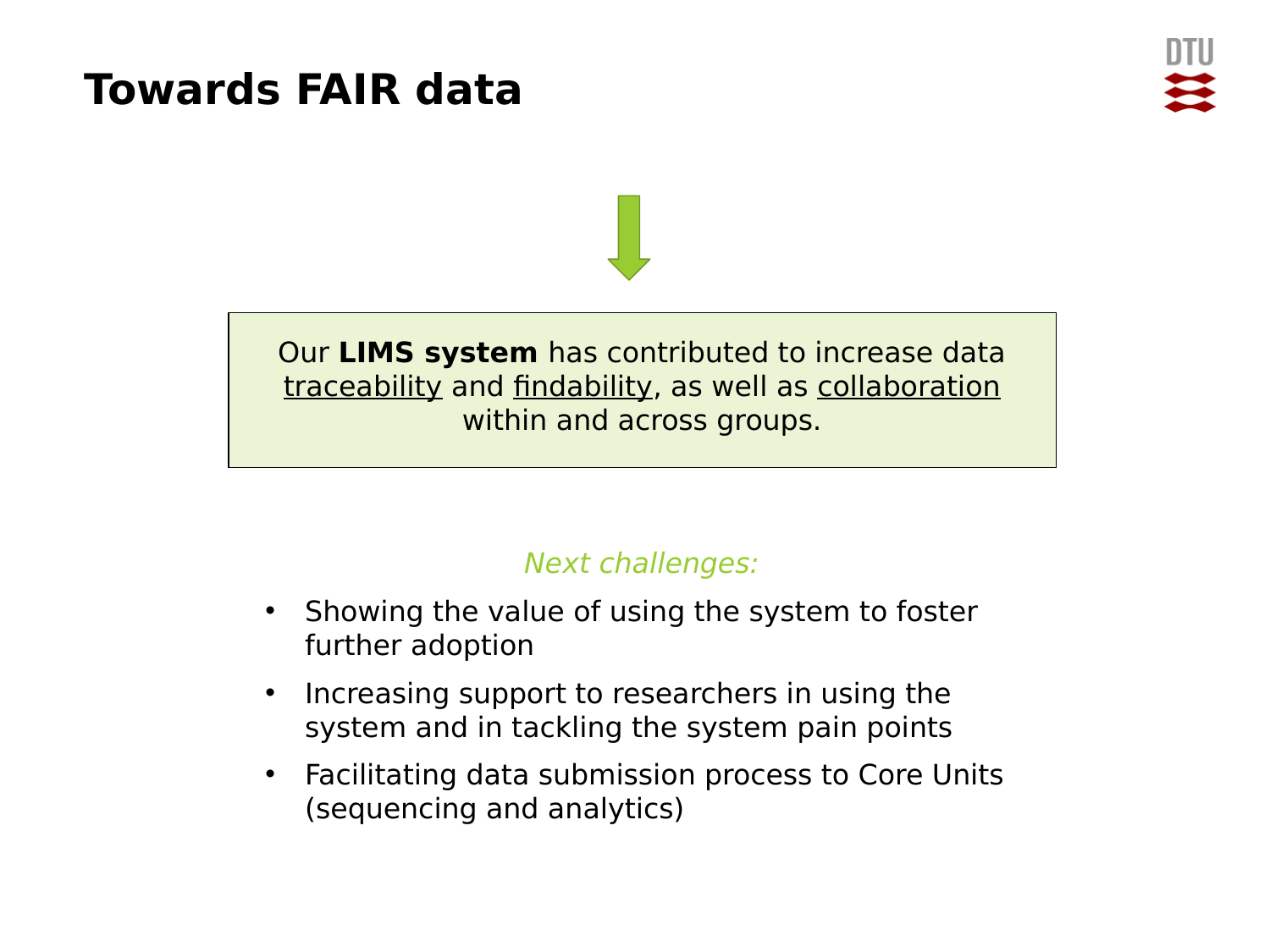

Towards FAIR data

Our LIMS system has contributed to increase data traceability and findability, as well as collaboration within and across groups.

Next challenges:
Showing the value of using the system to foster further adoption
Increasing support to researchers in using the system and in tackling the system pain points
Facilitating data submission process to Core Units (sequencing and analytics)